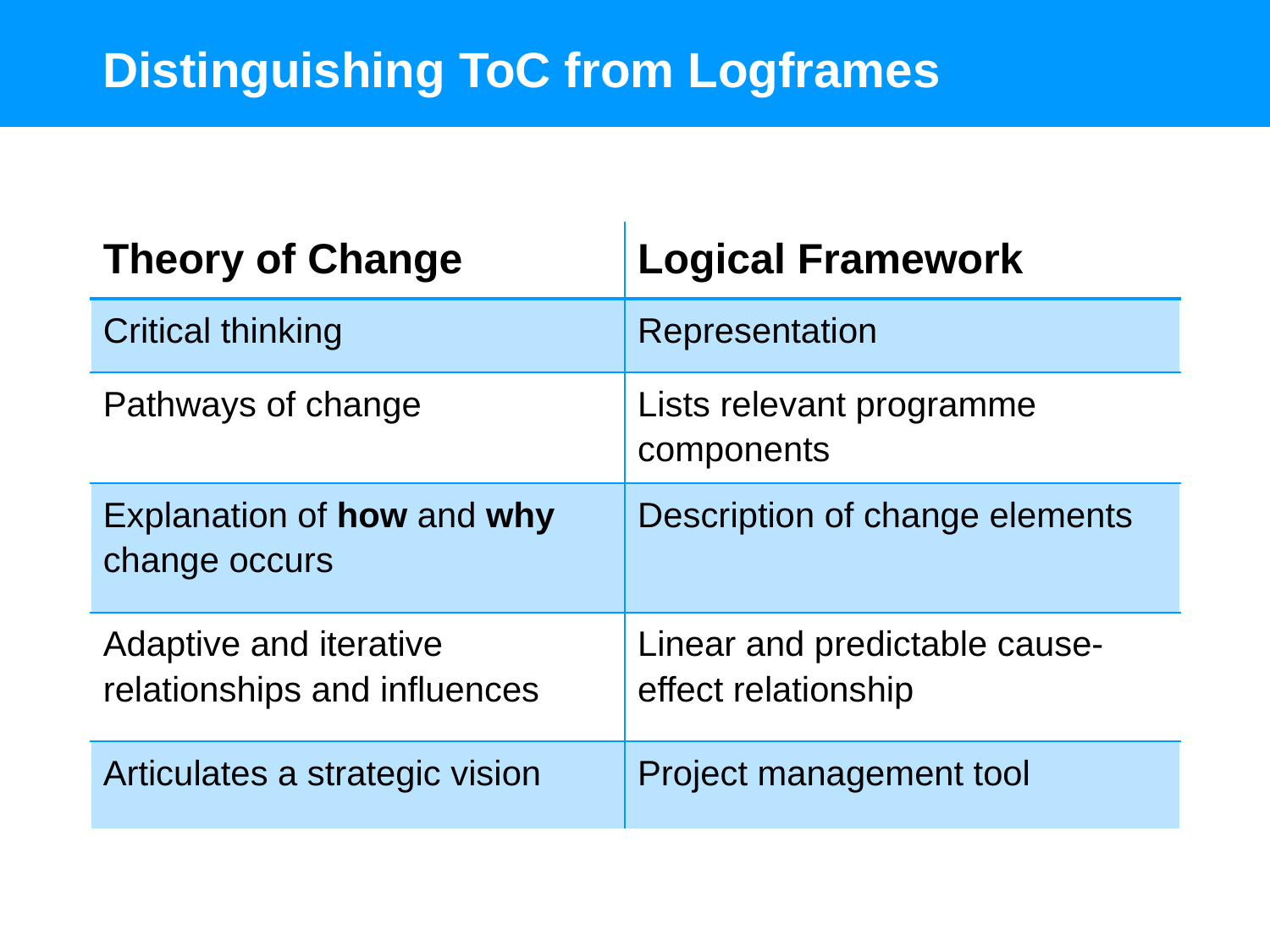

Distinguishing ToC from Logframes
| Theory of Change | Logical Framework |
| --- | --- |
| Critical thinking | Representation |
| Pathways of change | Lists relevant programme components |
| Explanation of how and why change occurs | Description of change elements |
| Adaptive and iterative relationships and influences | Linear and predictable cause-effect relationship |
| Articulates a strategic vision | Project management tool |